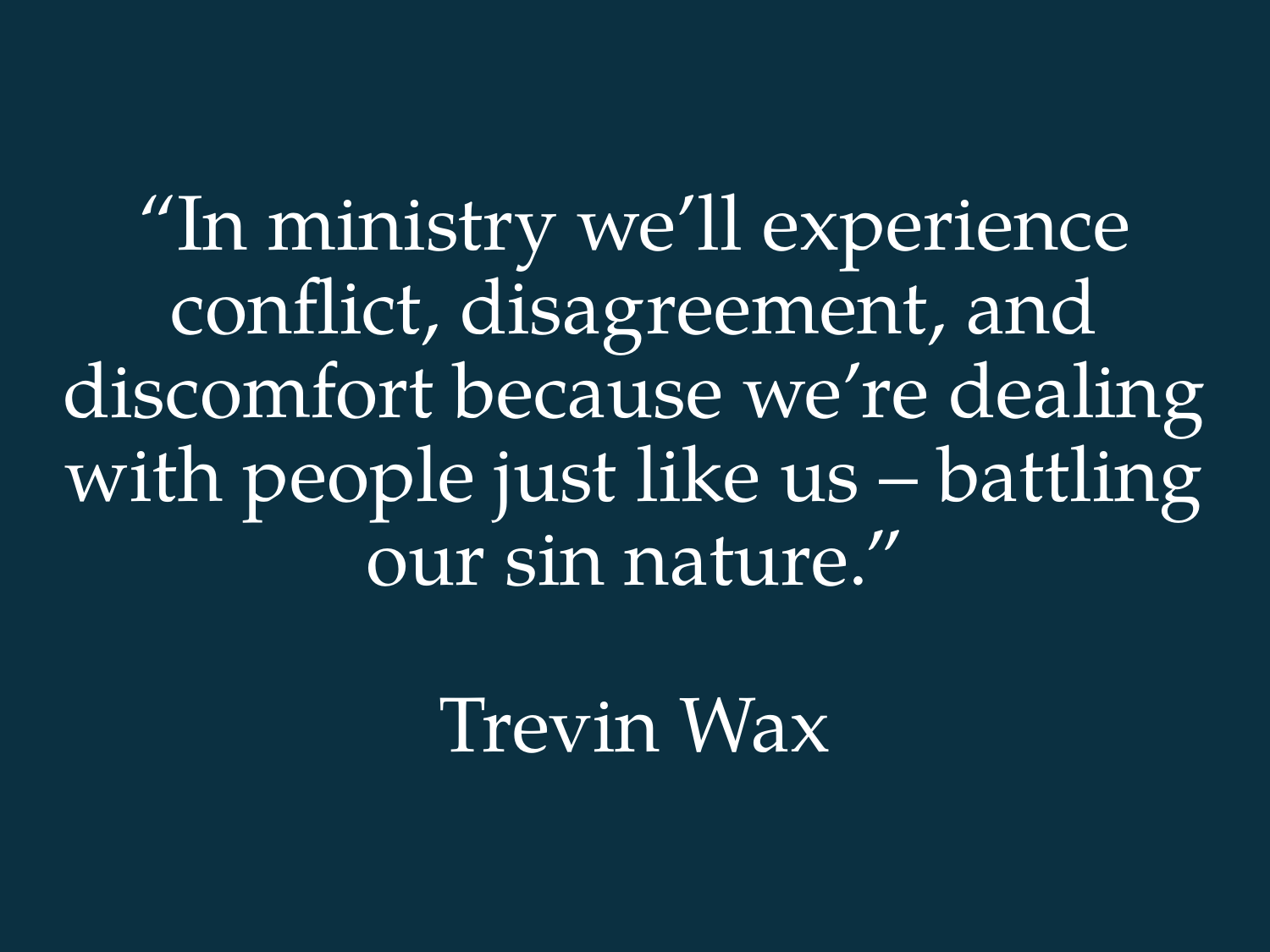

# “In ministry we’ll experience conflict, disagreement, and discomfort because we’re dealing with people just like us – battling our sin nature.” Trevin Wax